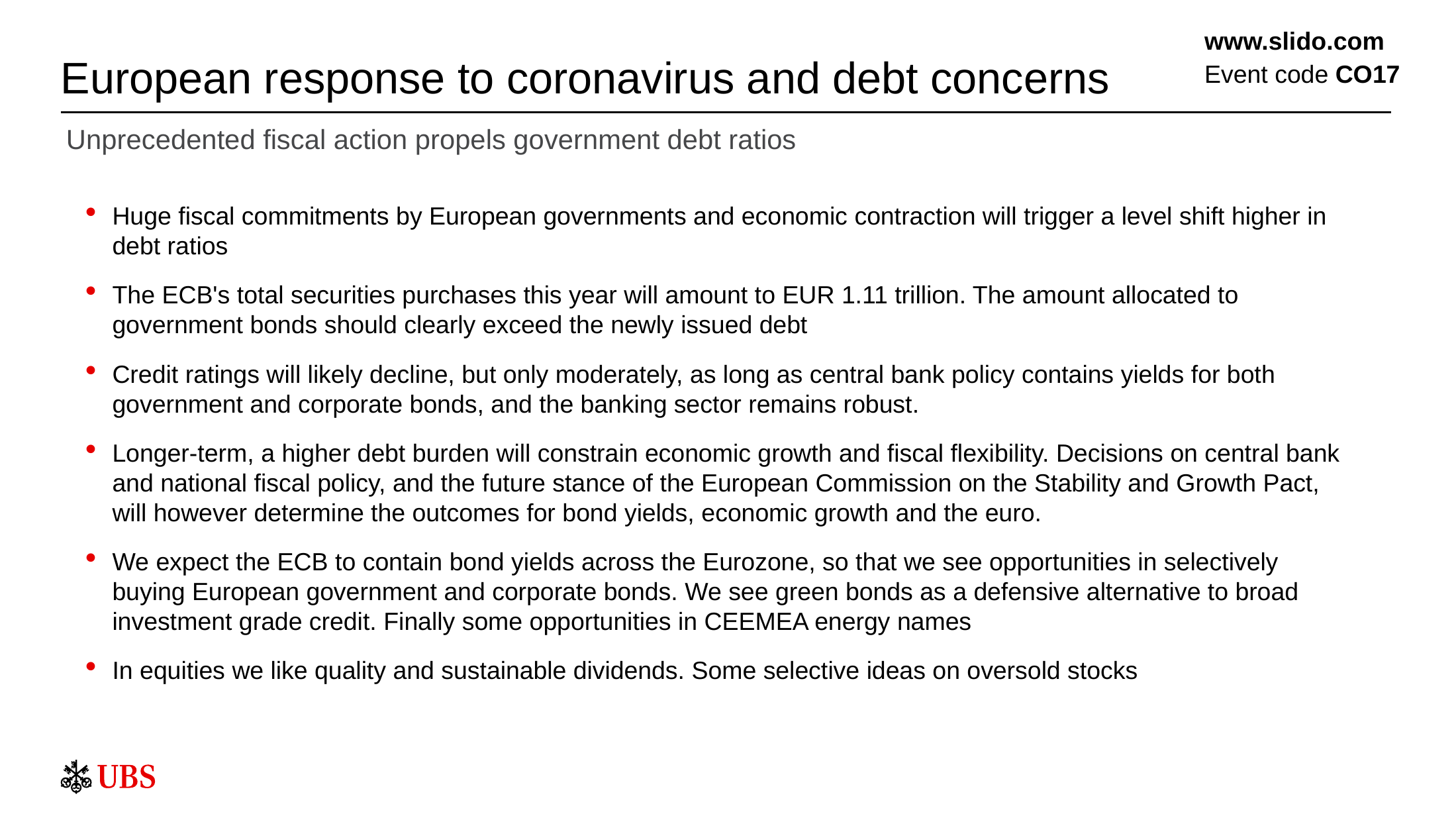

# European response to coronavirus and debt concerns
www.slido.com
Event code CO17
Unprecedented fiscal action propels government debt ratios
Huge fiscal commitments by European governments and economic contraction will trigger a level shift higher in debt ratios
The ECB's total securities purchases this year will amount to EUR 1.11 trillion. The amount allocated to government bonds should clearly exceed the newly issued debt
Credit ratings will likely decline, but only moderately, as long as central bank policy contains yields for both government and corporate bonds, and the banking sector remains robust.
Longer-term, a higher debt burden will constrain economic growth and fiscal flexibility. Decisions on central bank and national fiscal policy, and the future stance of the European Commission on the Stability and Growth Pact, will however determine the outcomes for bond yields, economic growth and the euro.
We expect the ECB to contain bond yields across the Eurozone, so that we see opportunities in selectively buying European government and corporate bonds. We see green bonds as a defensive alternative to broad investment grade credit. Finally some opportunities in CEEMEA energy names
In equities we like quality and sustainable dividends. Some selective ideas on oversold stocks